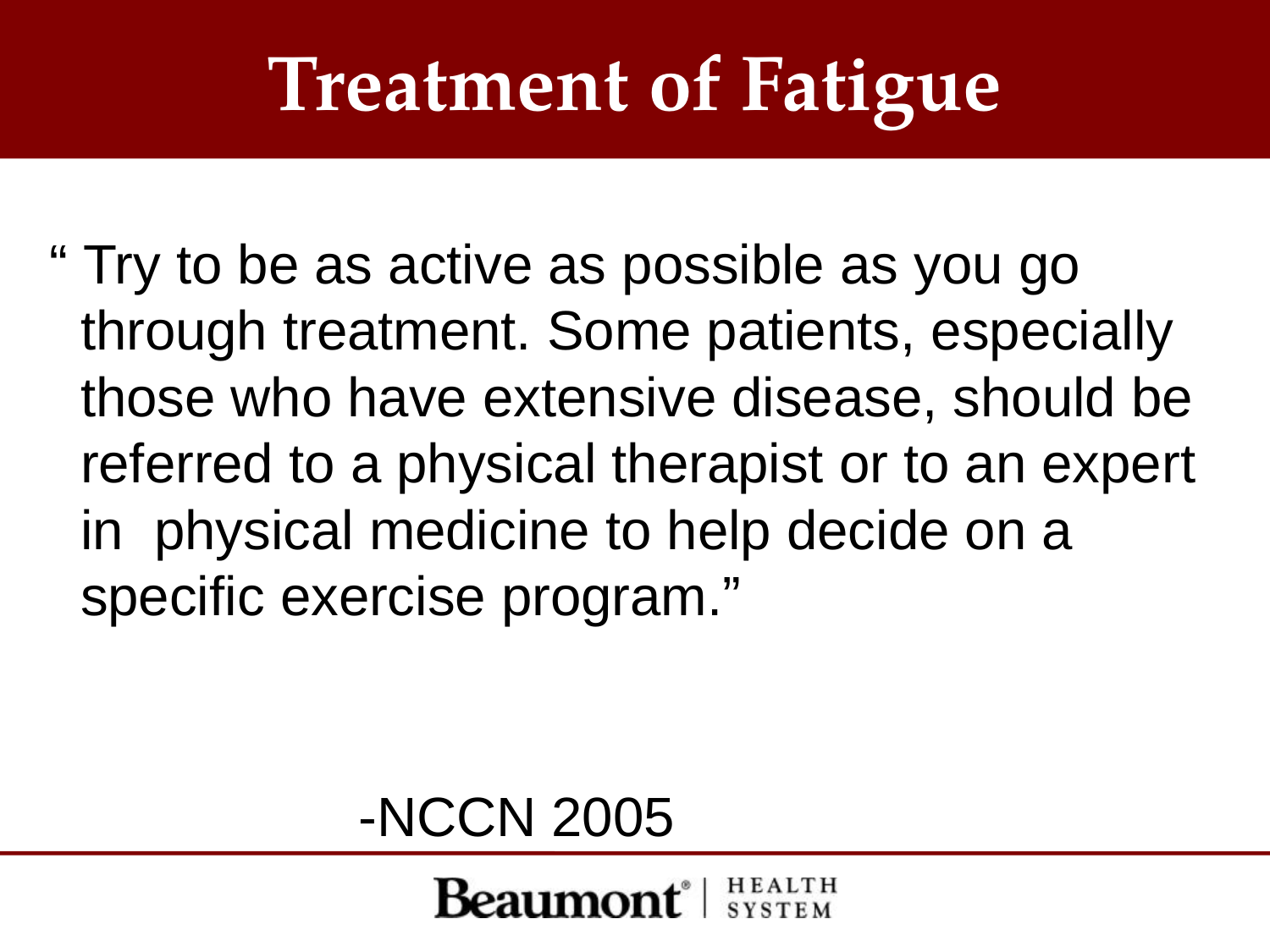

# Treatment of Fatigue
 “ Try to be as active as possible as you go through treatment. Some patients, especially those who have extensive disease, should be referred to a physical therapist or to an expert in  physical medicine to help decide on a specific exercise program.”

                                                                                                -NCCN 2005